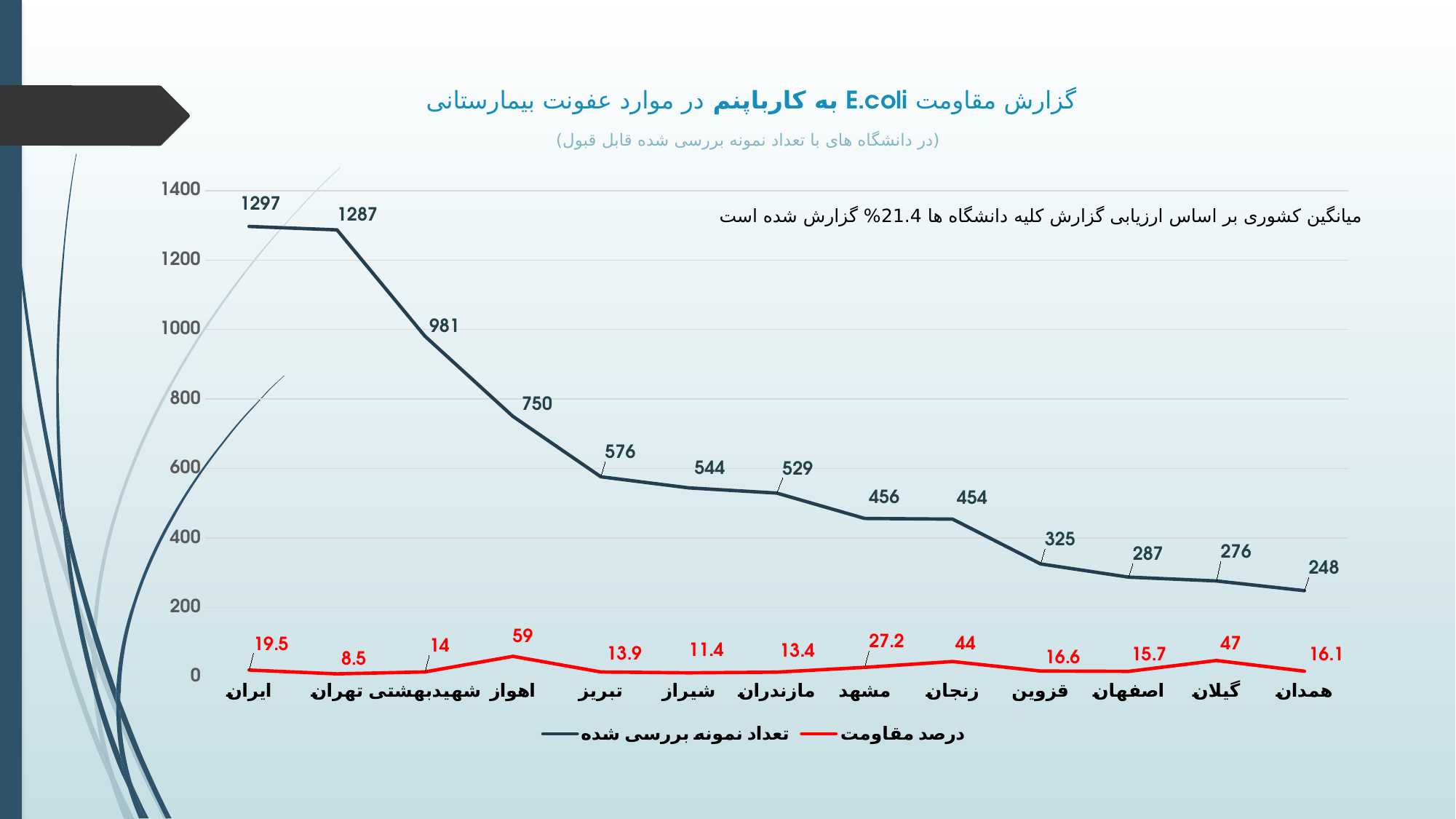

# گزارش مقاومت E.coli به کارباپنم در موارد عفونت بیمارستانی (در دانشگاه های با تعداد نمونه بررسی شده قابل قبول)

### Chart

| Category | تعداد نمونه بررسی شده | درصد مقاومت |
|---|---|---|
| ایران | 1297.0 | 19.5 |
| تهران | 1287.0 | 8.5 |
| شهیدبهشتی | 981.0 | 14.0 |
| اهواز | 750.0 | 59.0 |
| تبریز | 576.0 | 13.9 |
| شیراز | 544.0 | 11.4 |
| مازندران | 529.0 | 13.4 |
| مشهد | 456.0 | 27.2 |
| زنجان | 454.0 | 44.0 |
| قزوین | 325.0 | 16.6 |
| اصفهان | 287.0 | 15.7 |
| گیلان | 276.0 | 47.0 |
| همدان | 248.0 | 16.1 |
میانگین کشوری بر اساس ارزیابی گزارش کلیه دانشگاه ها 21.4% گزارش شده است